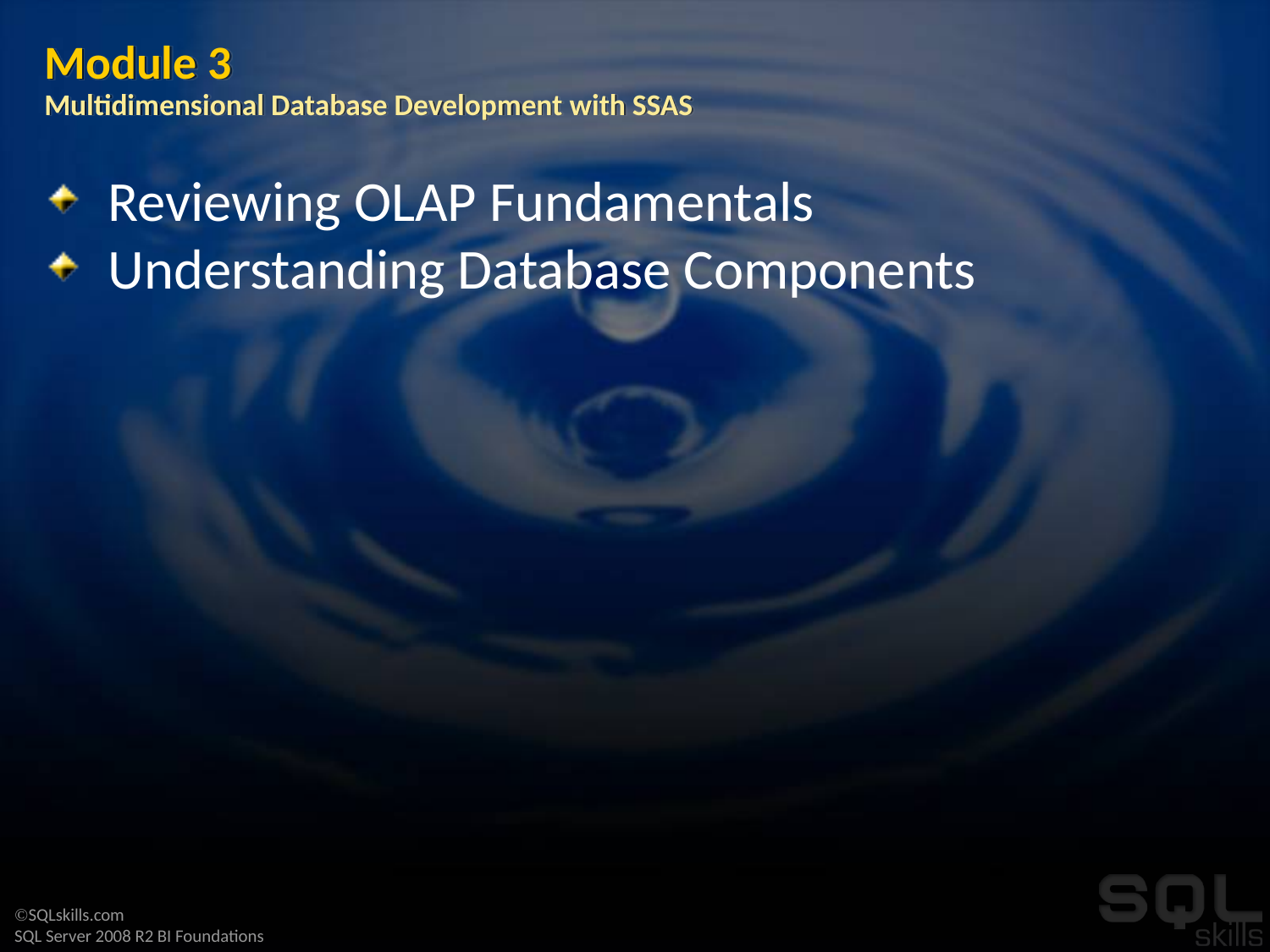

# Module 3 Multidimensional Database Development with SSAS
Reviewing OLAP Fundamentals
Understanding Database Components